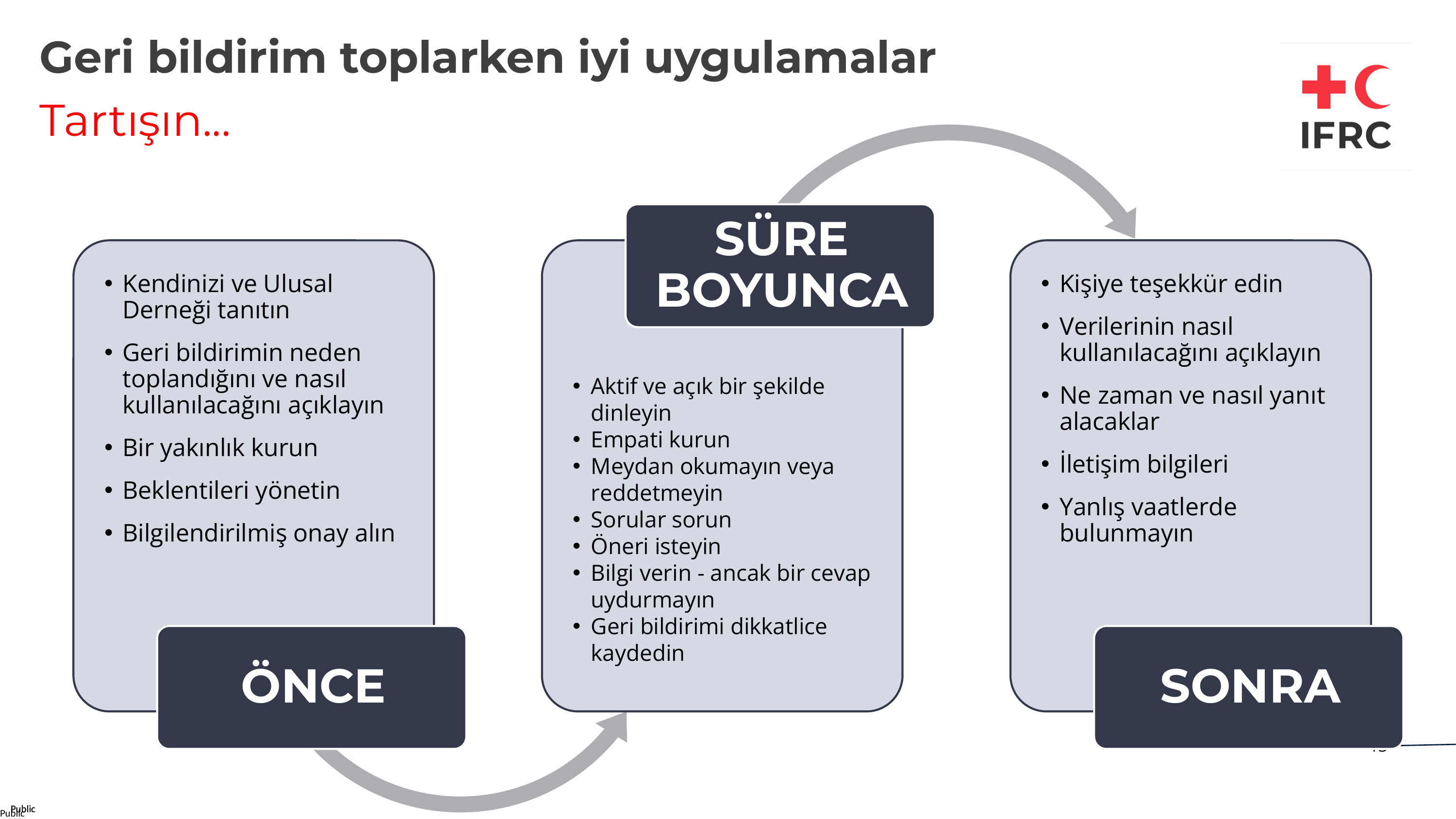

Geri bildirim toplarken iyi uygulamalar
Tartışın...
Kendinizi ve Ulusal Derneği tanıtın
Geri bildirimin neden toplandığını ve nasıl kullanılacağını açıklayın
Bir yakınlık kurun
Beklentileri yönetin
Bilgilendirilmiş onay alın
ÖNCE
Aktif ve açık bir şekilde dinleyin
Empati kurun
Meydan okumayın veya reddetmeyin
Sorular sorun
Öneri isteyin
Bilgi verin - ancak bir cevap uydurmayın
Geri bildirimi dikkatlice kaydedin

SÜRE BOYUNCA
Kişiye teşekkür edin
Verilerinin nasıl kullanılacağını açıklayın
Ne zaman ve nasıl yanıt alacaklar
İletişim bilgileri
Yanlış vaatlerde bulunmayın
SONRA